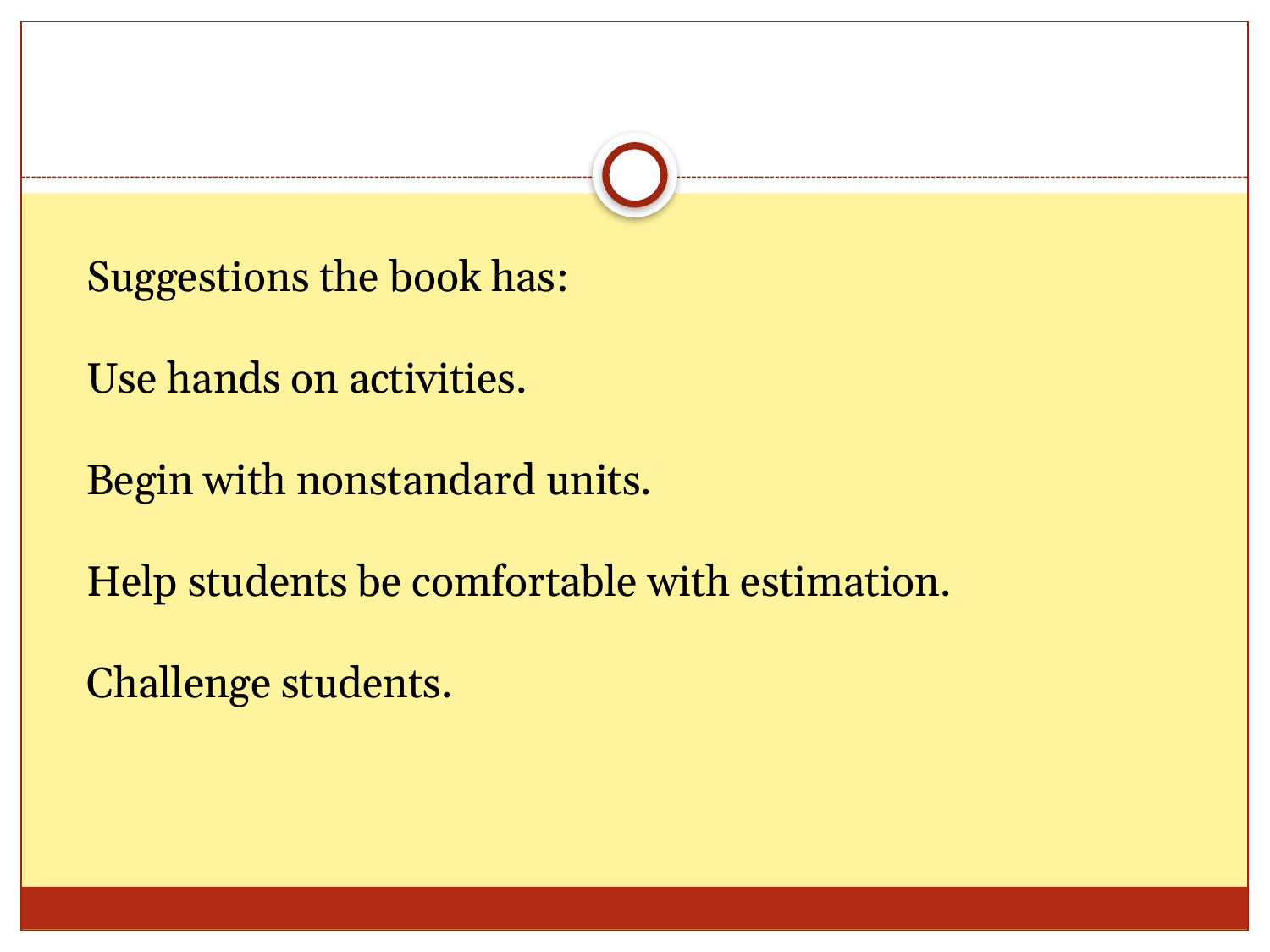

#
Suggestions the book has:

Use hands on activities.

Begin with nonstandard units.

Help students be comfortable with estimation.

Challenge students.